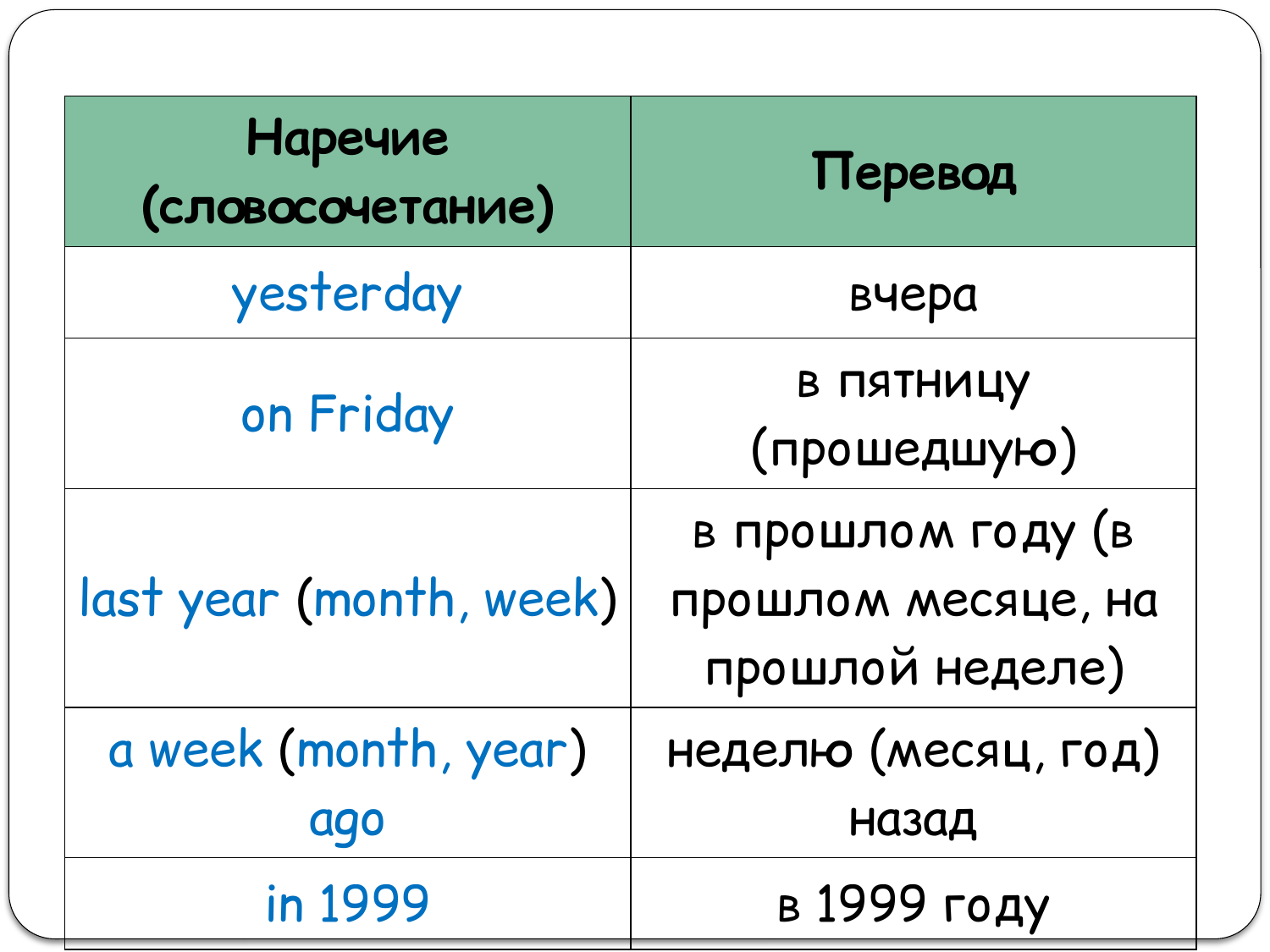

| Наречие (словосочетание) | Перевод |
| --- | --- |
| yesterday | вчера |
| on Friday | в пятницу (прошедшую) |
| last year (month, week) | в прошлом году (в прошлом месяце, на прошлой неделе) |
| a week (month, year) ago | неделю (месяц, год) назад |
| in 1999 | в 1999 году |